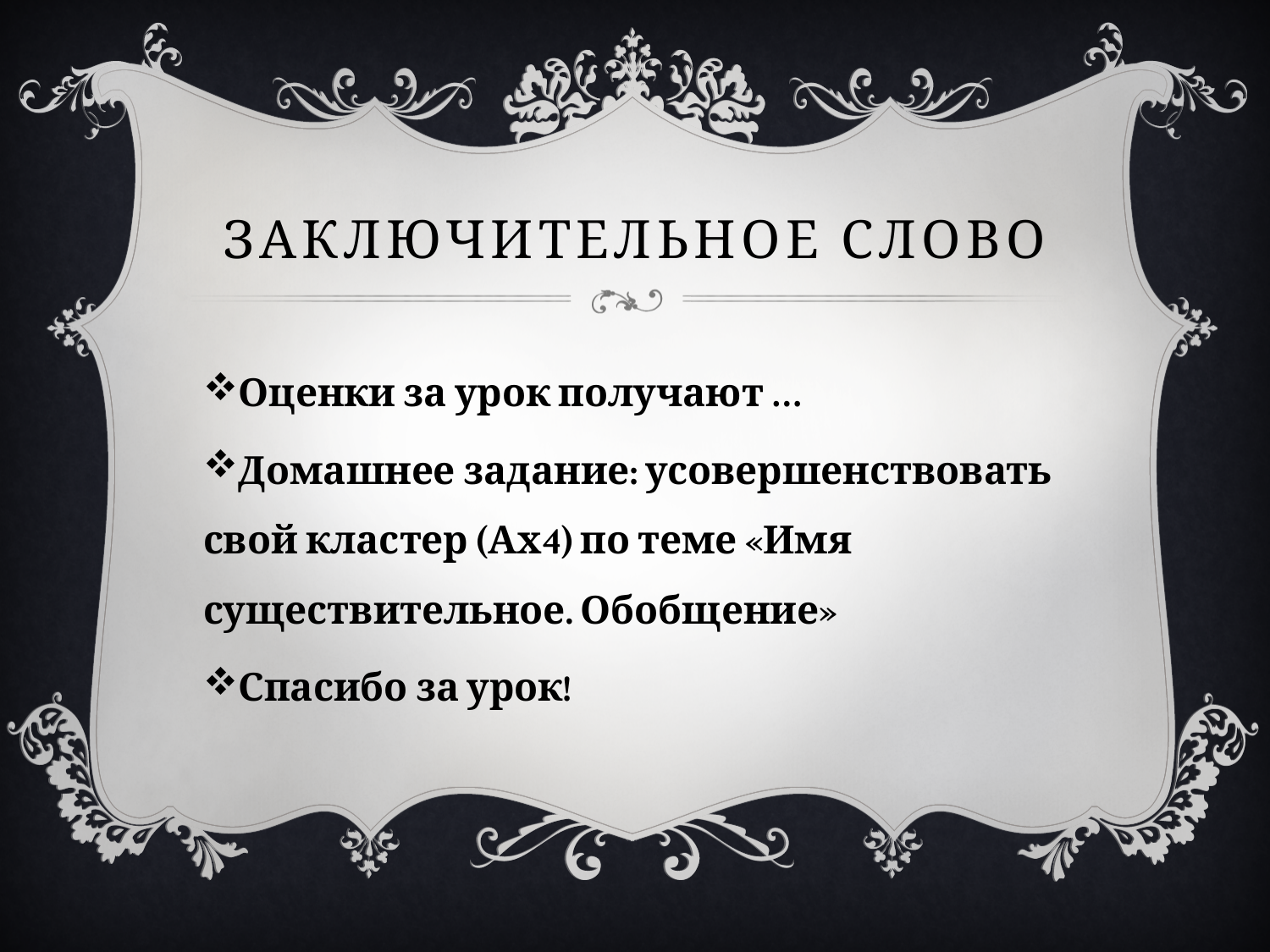

# Заключительное слово
Оценки за урок получают …
Домашнее задание: усовершенствовать свой кластер (Ах4) по теме «Имя существительное. Обобщение»
Спасибо за урок!